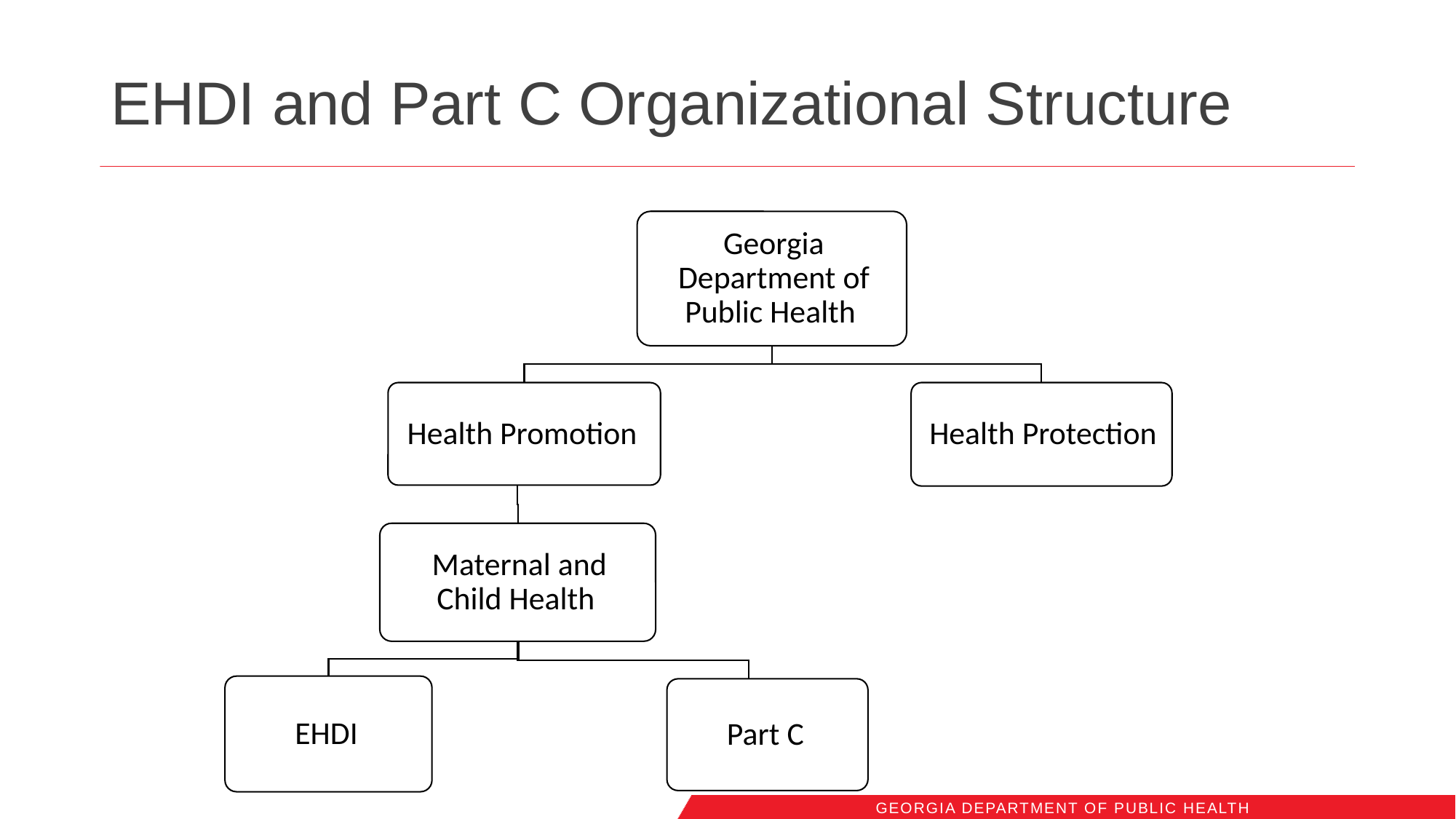

# EHDI and Part C Organizational Structure
Georgia Department of Public Health
Health Promotion
Maternal and Child Health
EHDI
Part C
Health Protection